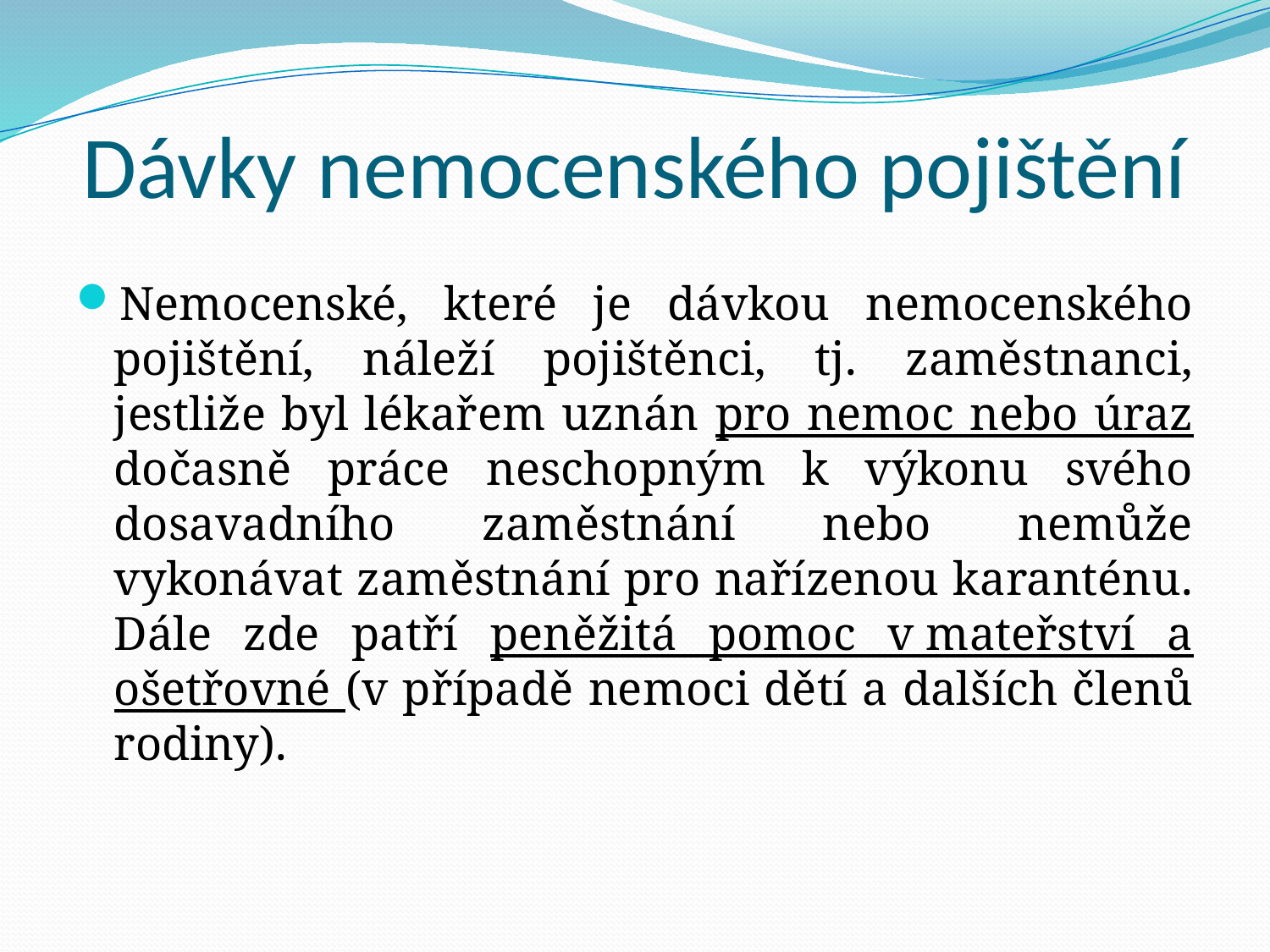

# Dávky nemocenského pojištění
Nemocenské, které je dávkou nemocenského pojištění, náleží pojištěnci, tj. zaměstnanci, jestliže byl lékařem uznán pro nemoc nebo úraz dočasně práce neschopným k výkonu svého dosavadního zaměstnání nebo nemůže vykonávat zaměstnání pro nařízenou karanténu. Dále zde patří peněžitá pomoc v mateřství a ošetřovné (v případě nemoci dětí a dalších členů rodiny).